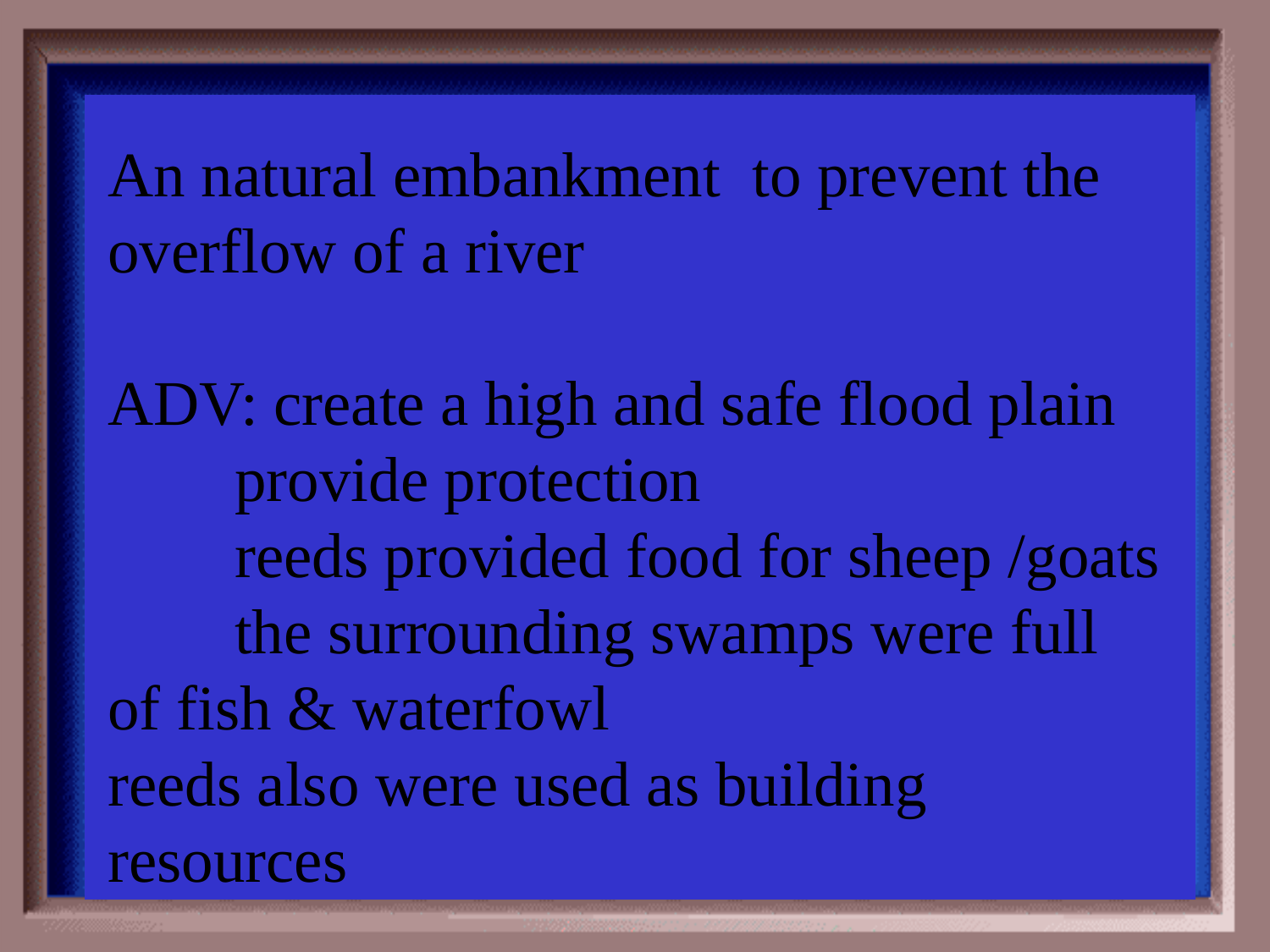

Category #1 $300 Question

An natural embankment  to prevent the overflow of a river

ADV: create a high and safe flood plain
	provide protection
	reeds provided food for sheep /goats
	the surrounding swamps were full    of fish & waterfowl
reeds also were used as building resources